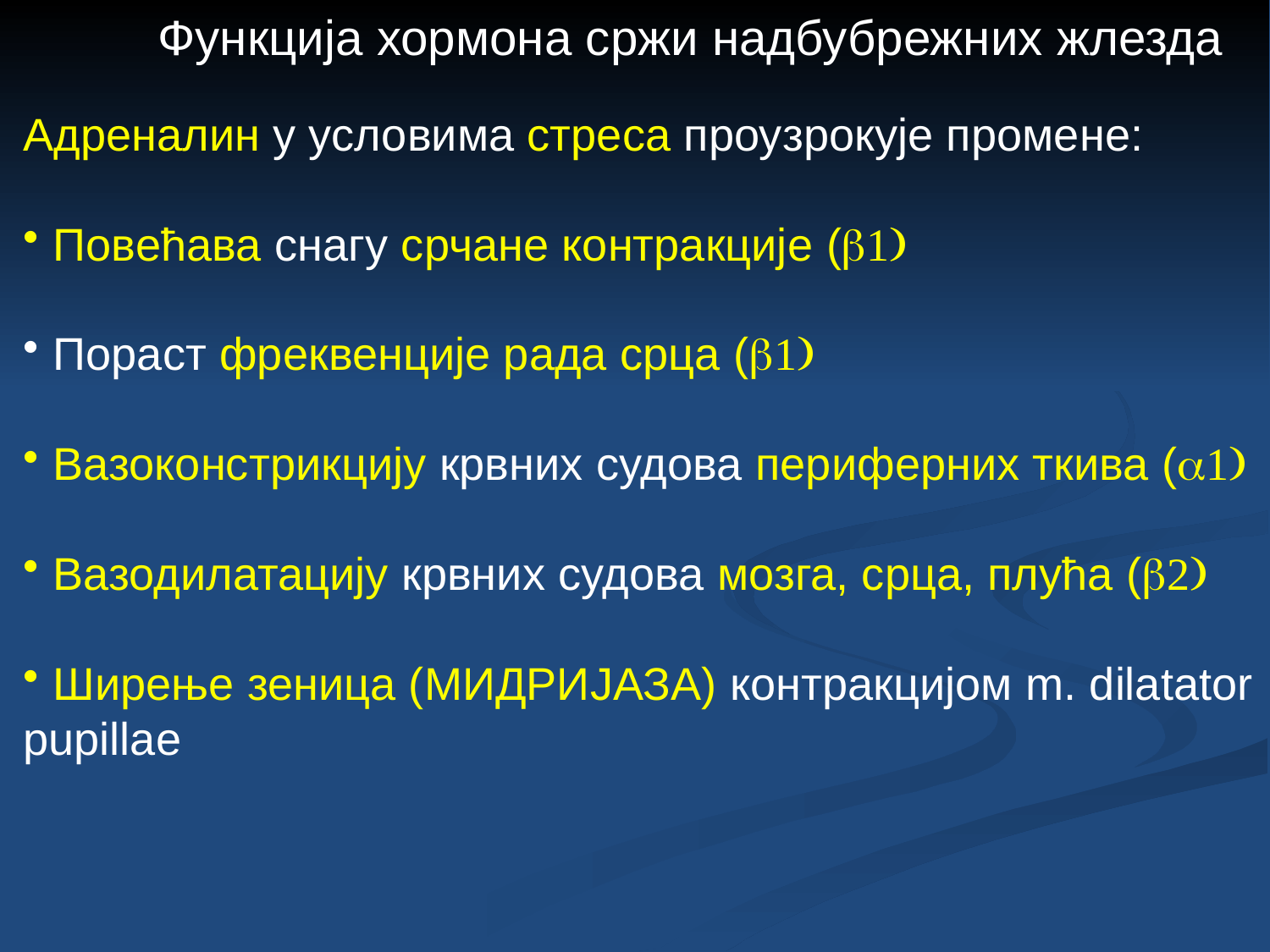

Функција хормона сржи надбубрежних жлезда
Адреналин у условима стреса проузрокује промене:

Повећава снагу срчане контракције (β1)

Пораст фреквенције рада срца (β1)

Вазоконстрикцију крвних судова периферних ткива (α1)

Вазодилатацију крвних судова мозга, срца, плућа (β2)

Ширење зеница (МИДРИЈАЗА) контракцијом m. dilatator
pupillae